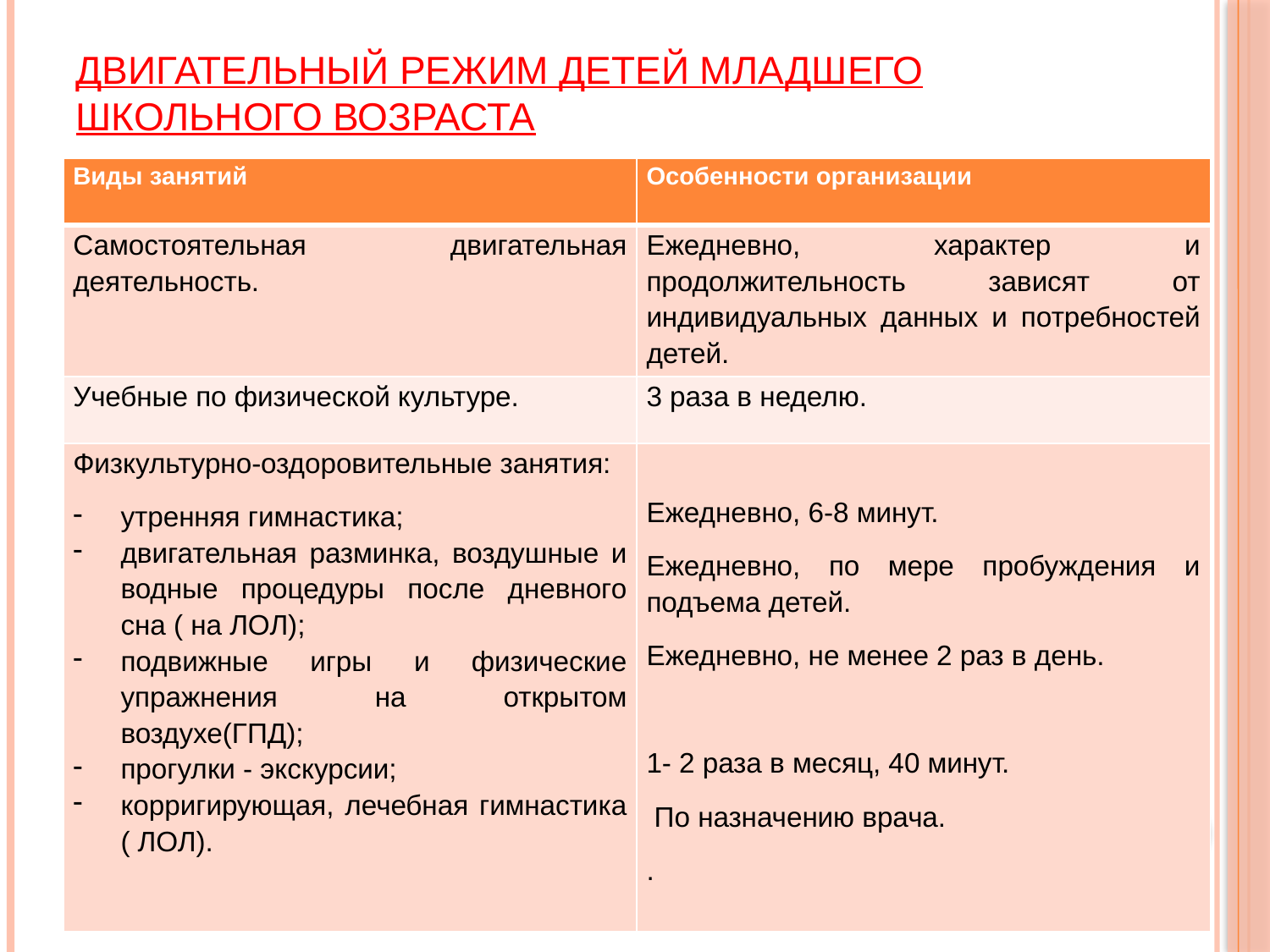

# Двигательный режим детей младшего школьного возраста
| Виды занятий | Особенности организации |
| --- | --- |
| Самостоятельная двигательная деятельность. | Ежедневно, характер и продолжительность зависят от индивидуальных данных и потребностей детей. |
| Учебные по физической культуре. | 3 раза в неделю. |
| Физкультурно-оздоровительные занятия: утренняя гимнастика; двигательная разминка, воздушные и водные процедуры после дневного сна ( на ЛОЛ); подвижные игры и физические упражнения на открытом воздухе(ГПД); прогулки - экскурсии; корригирующая, лечебная гимнастика ( ЛОЛ). | Ежедневно, 6-8 минут. Ежедневно, по мере пробуждения и подъема детей. Ежедневно, не менее 2 раз в день. 1- 2 раза в месяц, 40 минут. По назначению врача. . |